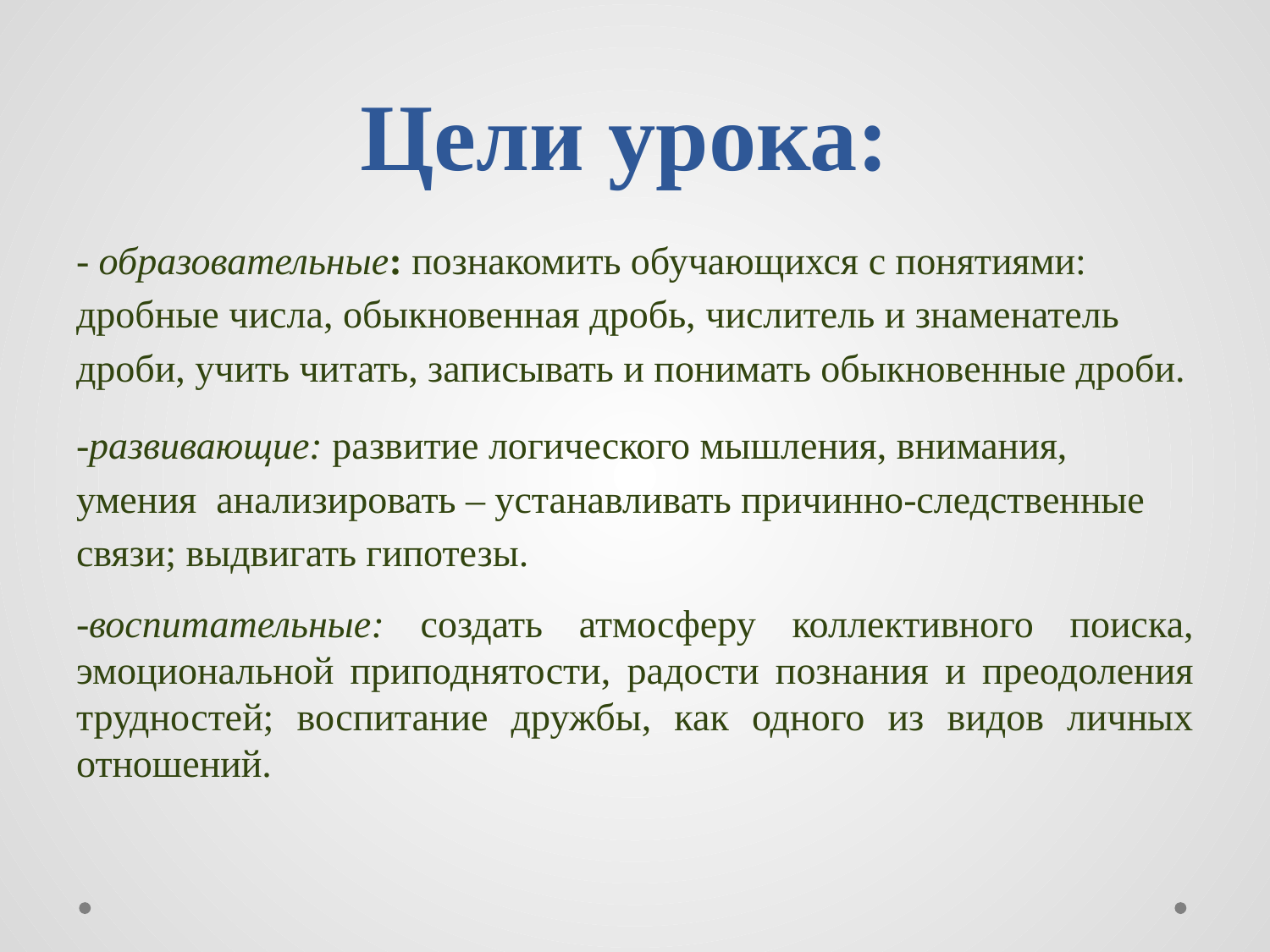

# Цели урока:
- образовательные: познакомить обучающихся с понятиями: дробные числа, обыкновенная дробь, числитель и знаменатель дроби, учить читать, записывать и понимать обыкновенные дроби.
-развивающие: развитие логического мышления, внимания, умения  анализировать – устанавливать причинно-следственные связи; выдвигать гипотезы.
-воспитательные: создать атмосферу коллективного поиска, эмоциональной приподнятости, радости познания и преодоления трудностей; воспитание дружбы, как одного из видов личных отношений.